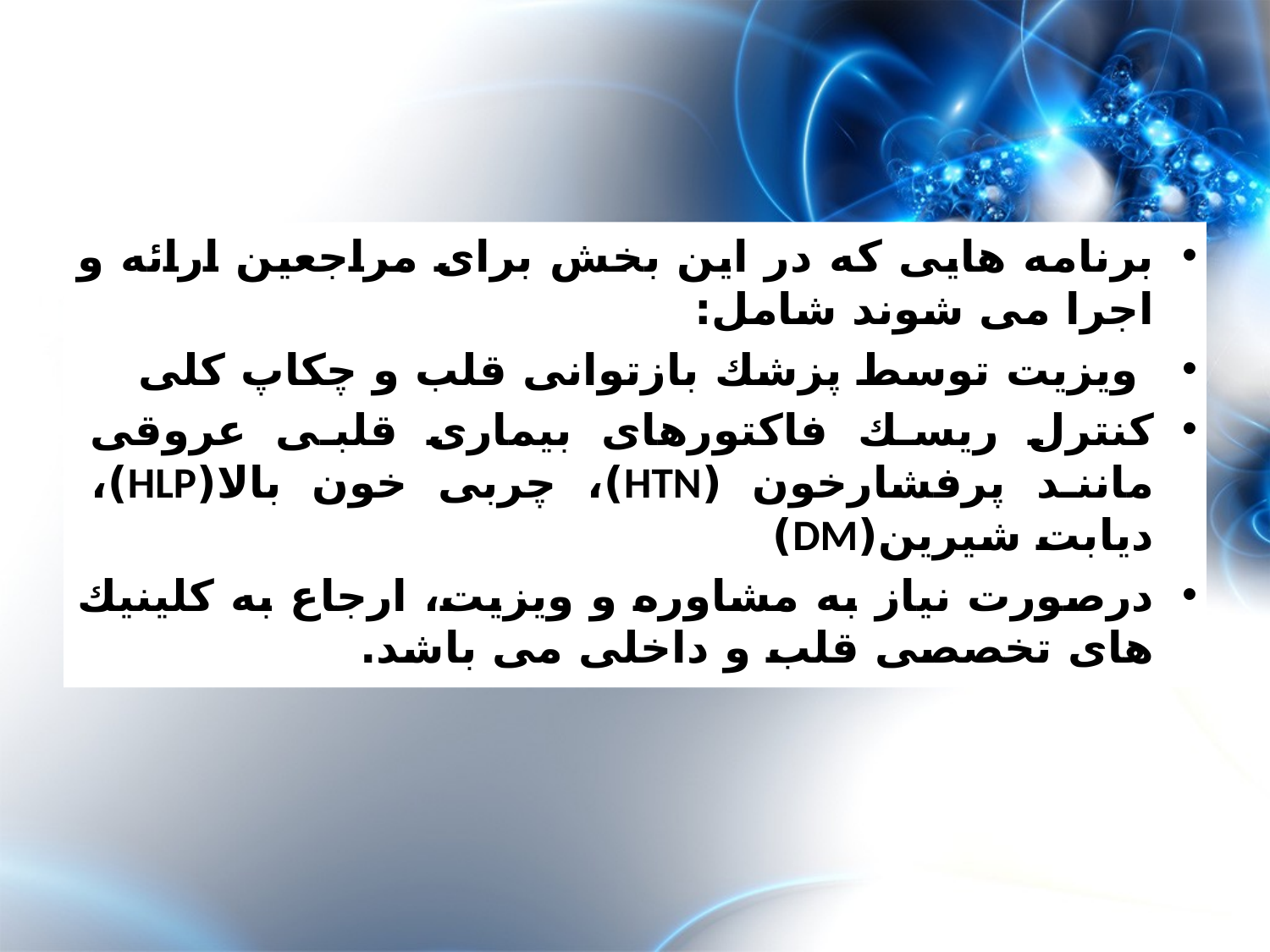

برنامه هایی كه در این بخش برای مراجعین ارائه و اجرا می شوند شامل:
 ویزیت توسط پزشك بازتوانی قلب و چكاپ كلی
كنترل ریسك فاكتورهای بیماری قلبی عروقی مانند پرفشارخون (HTN)، چربی خون بالا(HLP)، دیابت شیرین(DM)
درصورت نیاز به مشاوره و ویزیت، ارجاع به كلینیك های تخصصی قلب و داخلی می باشد.